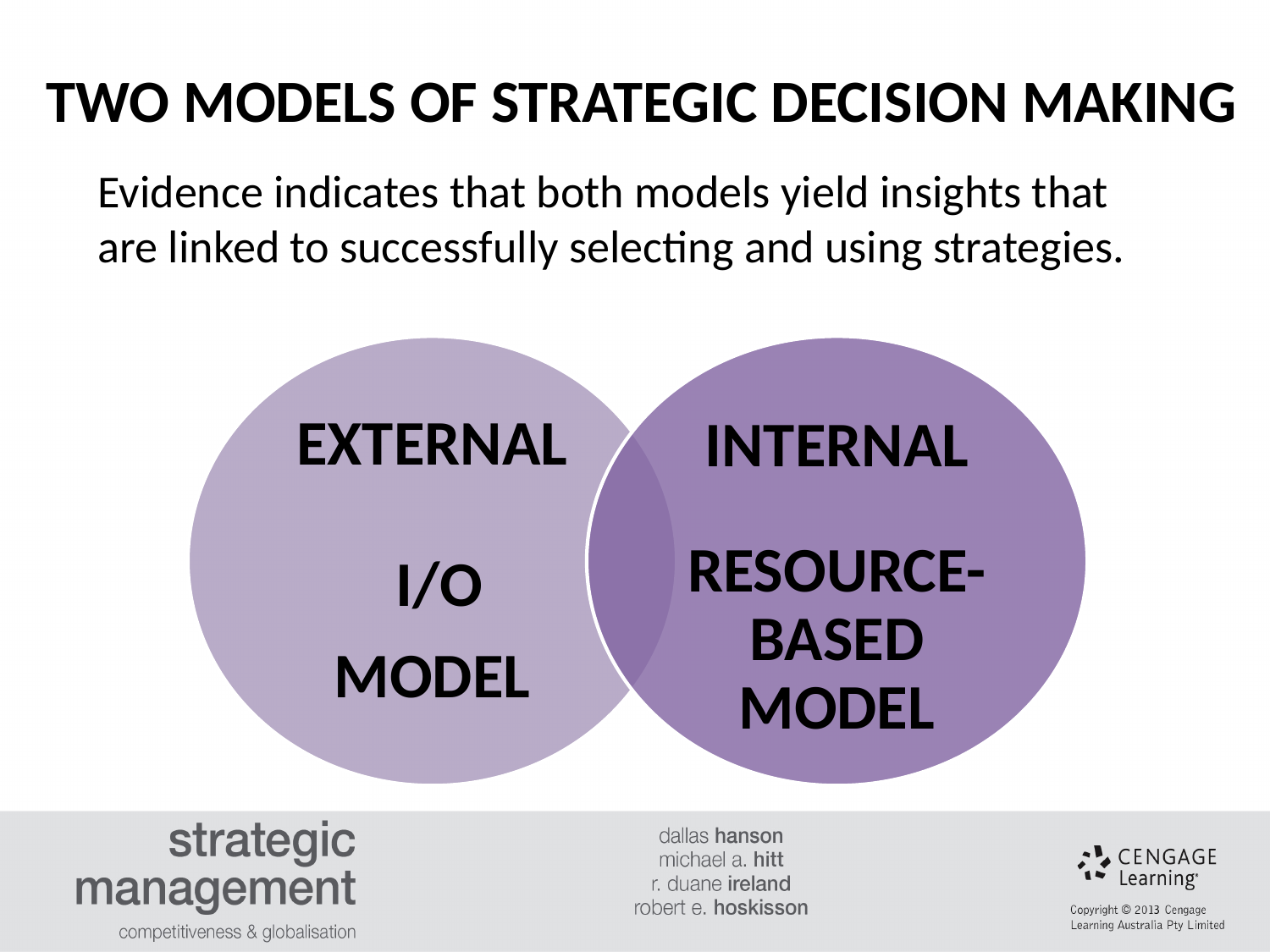

TWO MODELS OF STRATEGIC DECISION MAKING
#
Evidence indicates that both models yield insights that are linked to successfully selecting and using strategies.

EXTERNAL

 I/O
MODEL

INTERNAL

RESOURCE-BASED MODEL